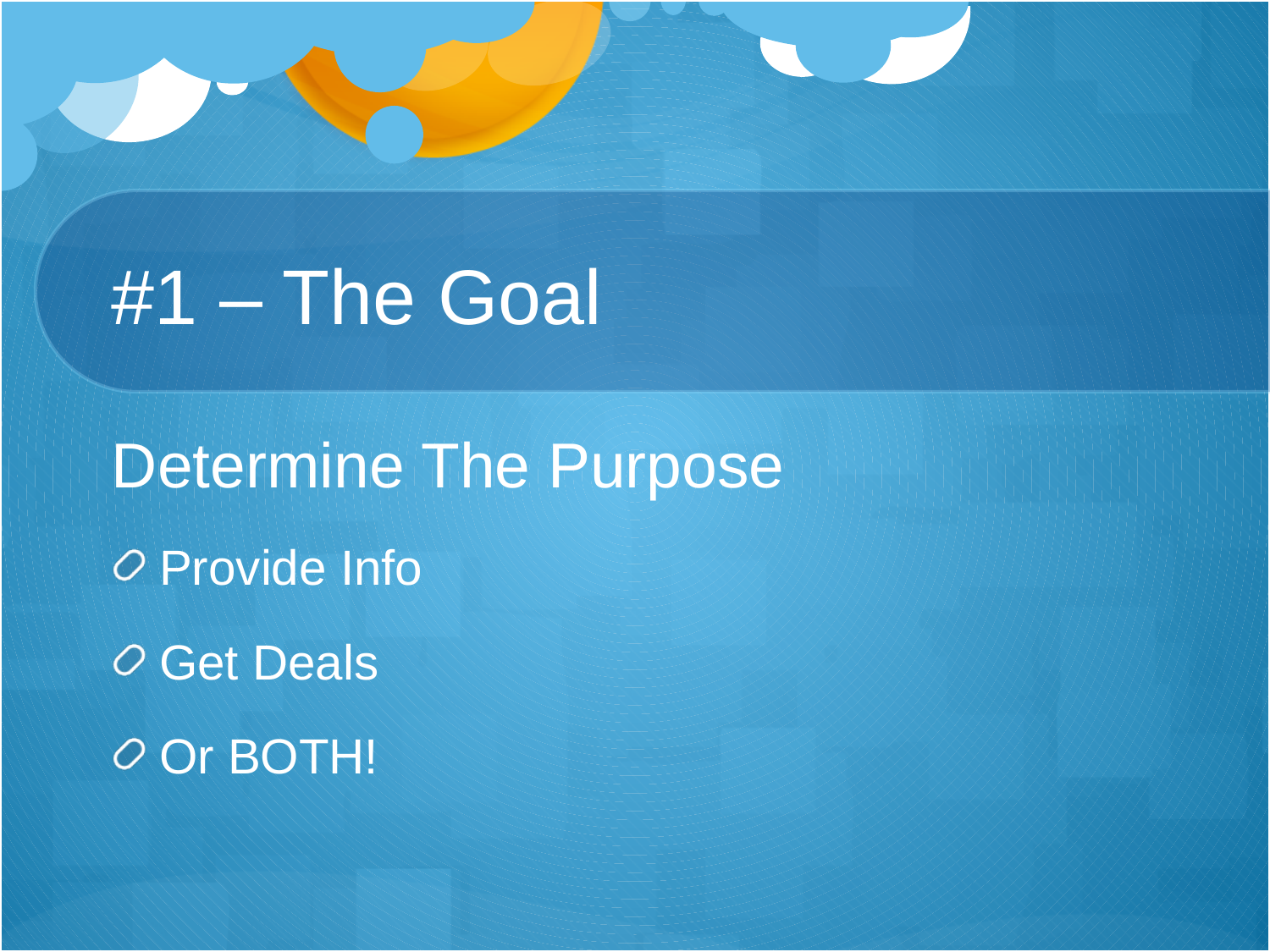

# #1 – The Goal
Determine The Purpose
Provide Info
Get Deals
Or BOTH!